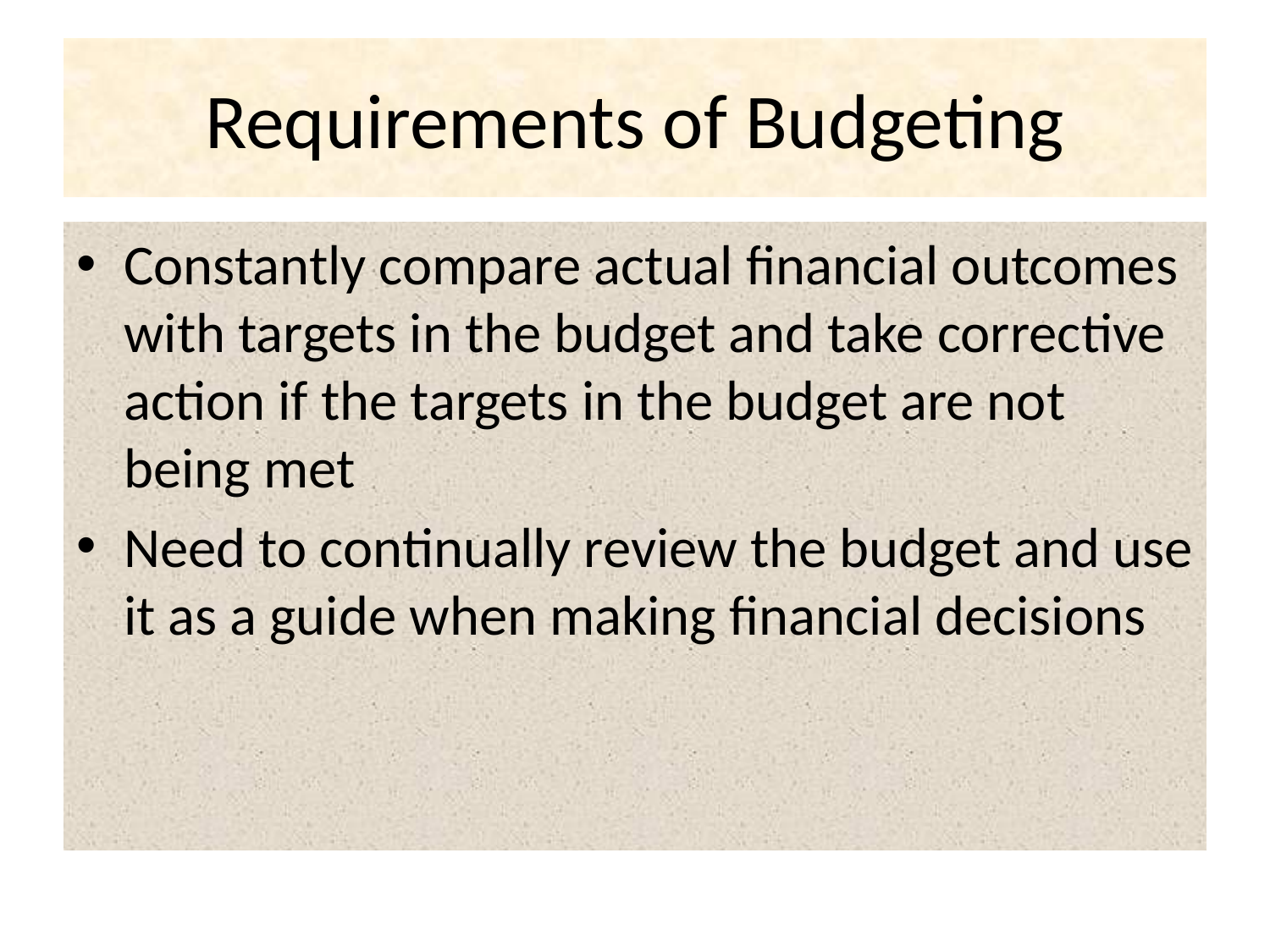

# Requirements of Budgeting
Constantly compare actual financial outcomes with targets in the budget and take corrective action if the targets in the budget are not being met
Need to continually review the budget and use it as a guide when making financial decisions